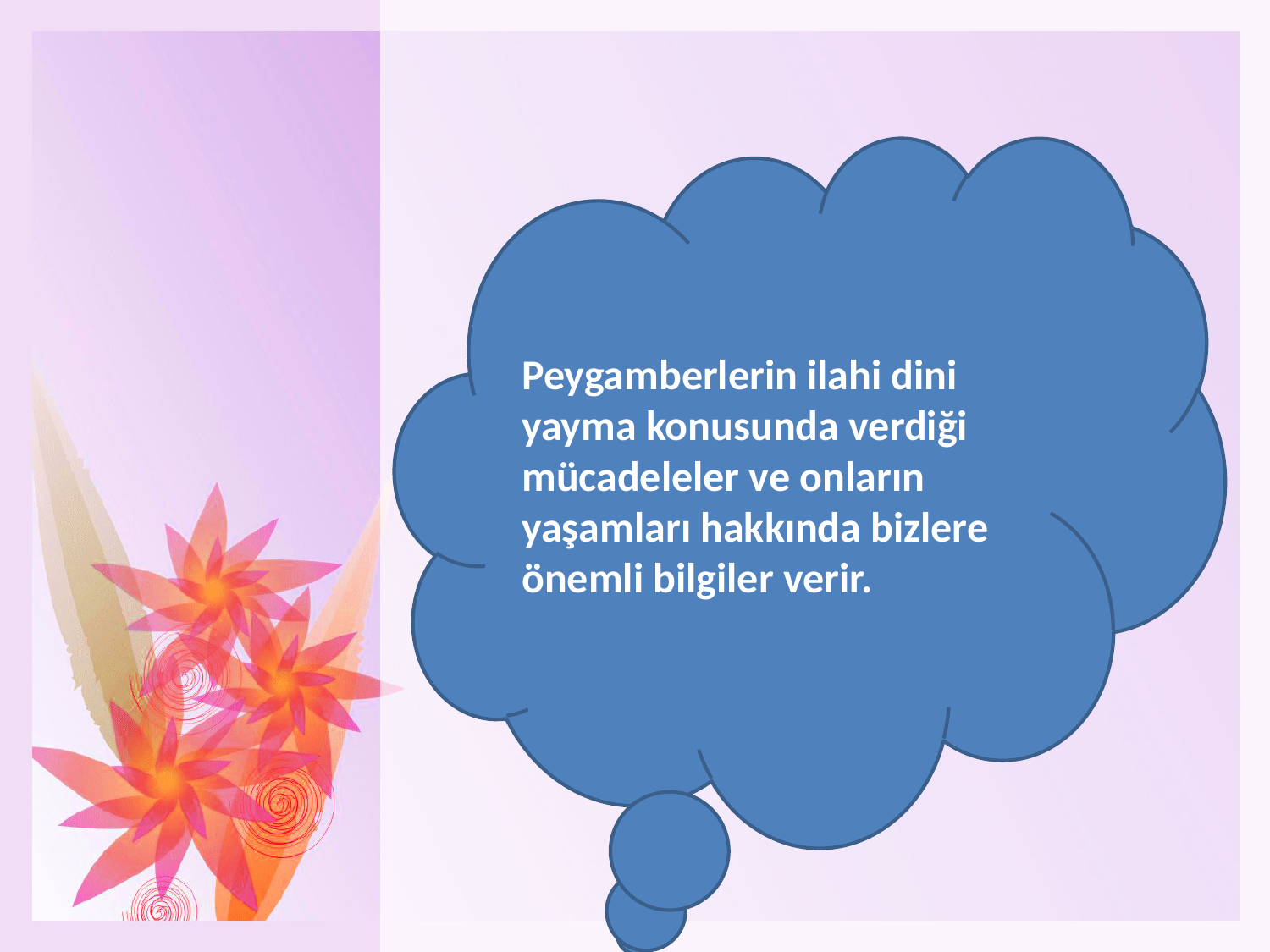

Peygamberlerin ilahi dini yayma konusunda verdiği mücadeleler ve onların yaşamları hakkında bizlere önemli bilgiler verir.